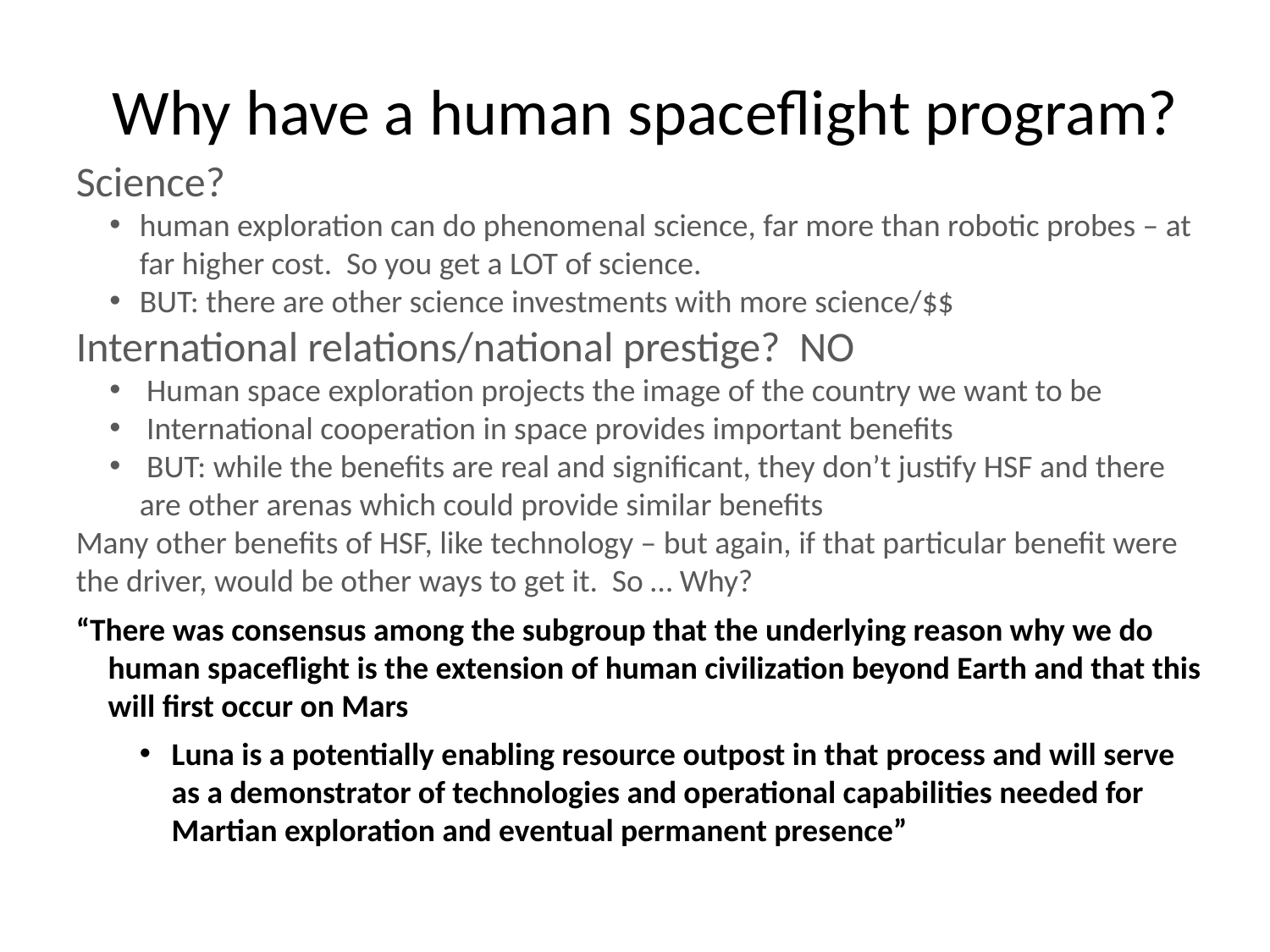

# Why have a human spaceflight program?
Science?
human exploration can do phenomenal science, far more than robotic probes – at far higher cost.  So you get a LOT of science.
BUT: there are other science investments with more science/$$
International relations/national prestige?  NO
 Human space exploration projects the image of the country we want to be
 International cooperation in space provides important benefits
 BUT: while the benefits are real and significant, they don’t justify HSF and there are other arenas which could provide similar benefits
Many other benefits of HSF, like technology – but again, if that particular benefit were the driver, would be other ways to get it.  So … Why?
“There was consensus among the subgroup that the underlying reason why we do human spaceflight is the extension of human civilization beyond Earth and that this will first occur on Mars
Luna is a potentially enabling resource outpost in that process and will serve as a demonstrator of technologies and operational capabilities needed for Martian exploration and eventual permanent presence”